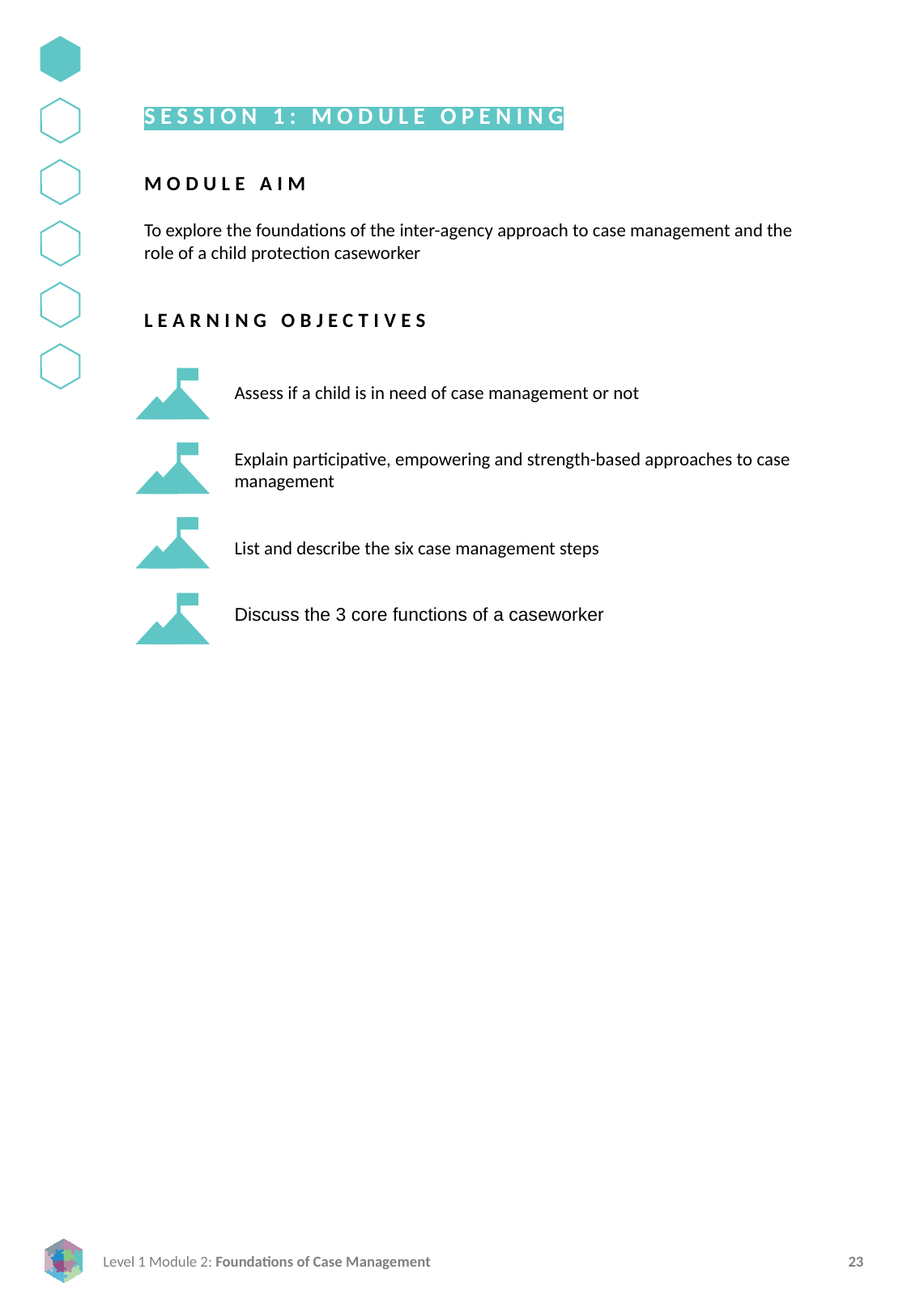

SESSION 1: MODULE OPENING

MODULE AIM
To explore the foundations of the inter-agency approach to case management and the role of a child protection caseworker

LEARNING OBJECTIVES

Assess if a child is in need of case management or not

Explain participative, empowering and strength-based approaches to case management

List and describe the six case management steps

Discuss the 3 core functions of a caseworker